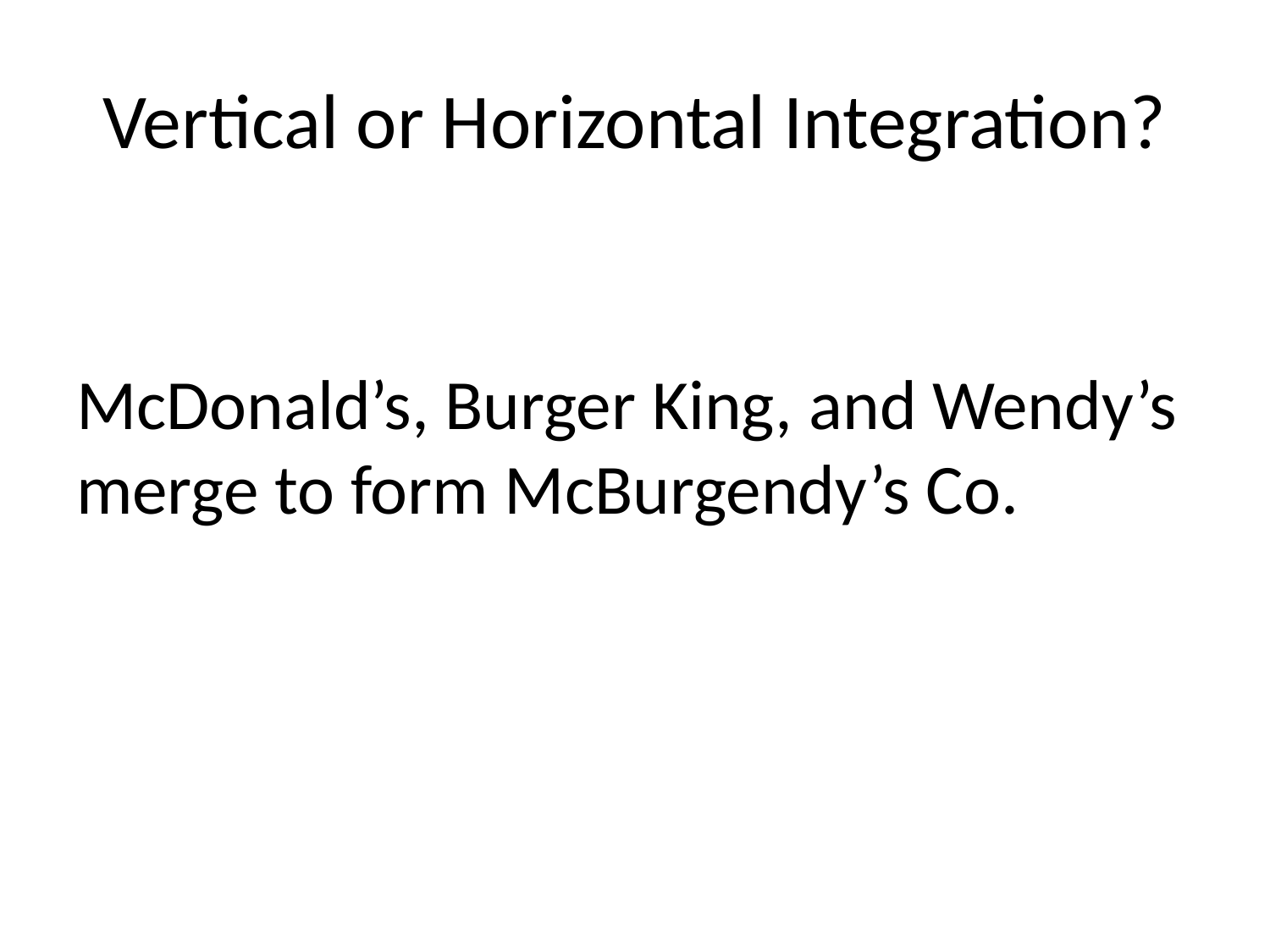

# Vertical or Horizontal Integration?
McDonald’s, Burger King, and Wendy’s merge to form McBurgendy’s Co.